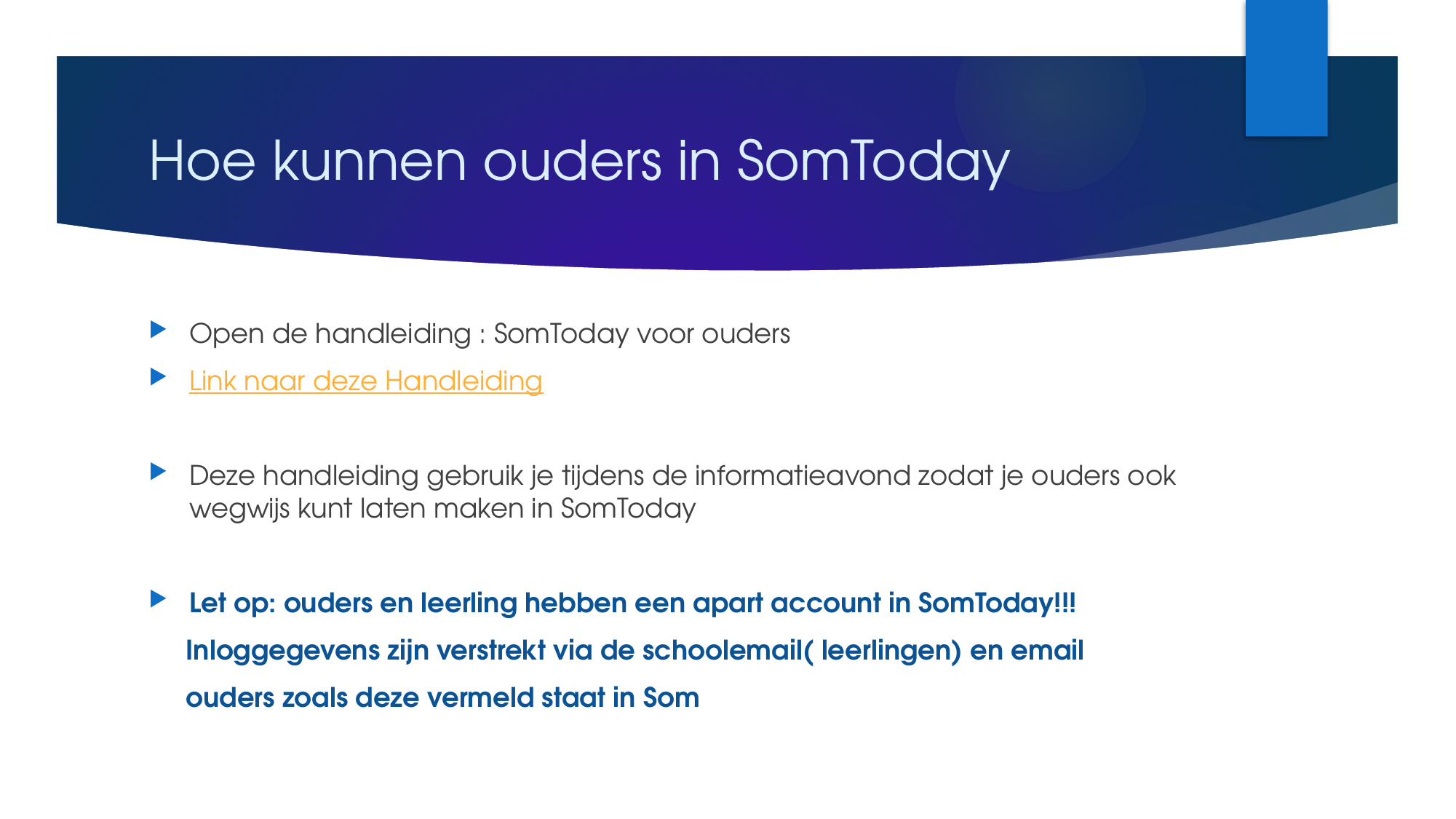

# Hoe kunnen ouders in SomToday
Open de handleiding : SomToday voor ouders
Link naar deze Handleiding

Deze handleiding gebruik je tijdens de informatieavond zodat je ouders ook wegwijs kunt laten maken in SomToday

Let op: ouders en leerling hebben een apart account in SomToday!!!
     Inloggegevens zijn verstrekt via de schoolemail( leerlingen) en email
     ouders zoals deze vermeld staat in Som